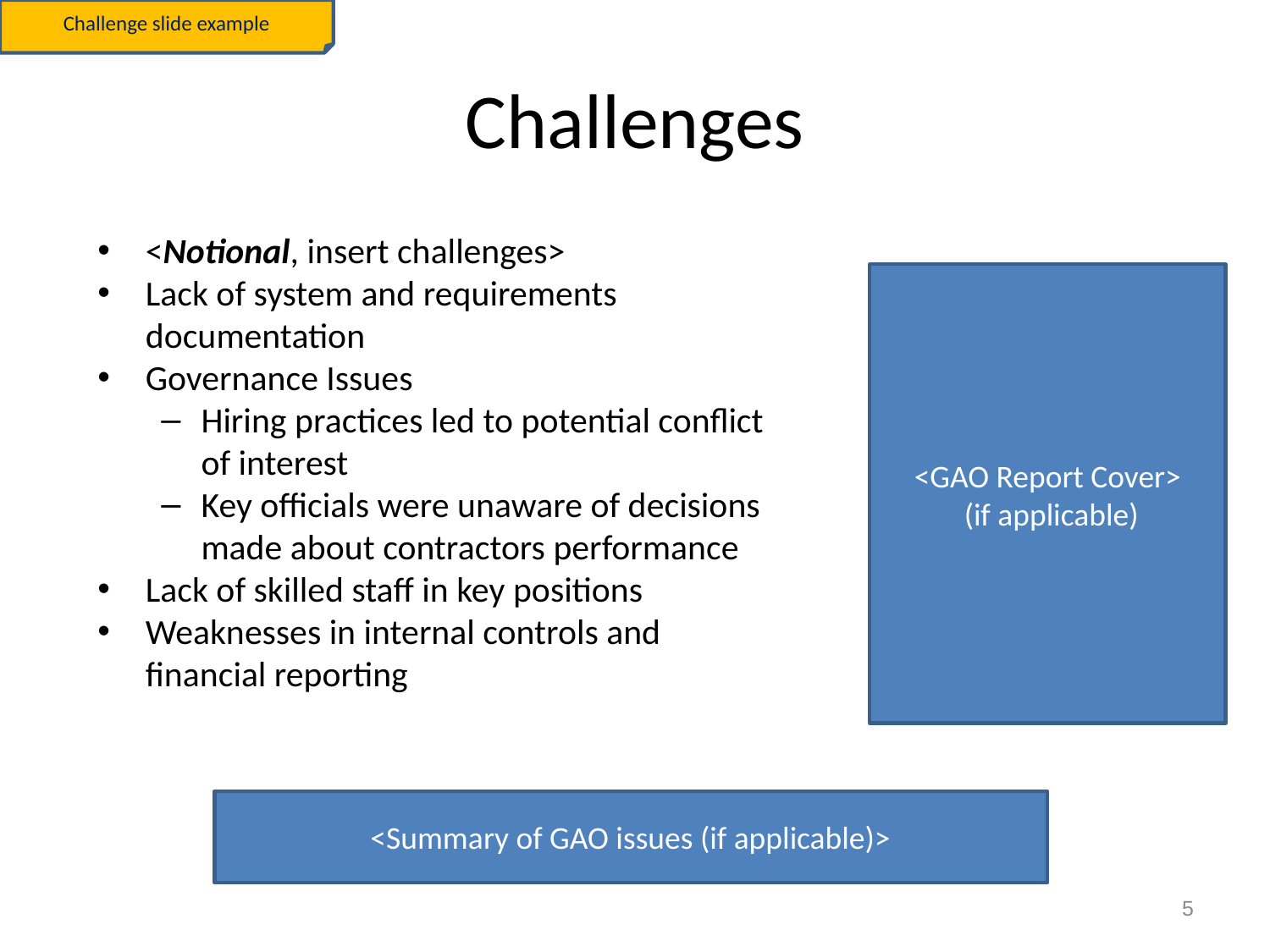

Challenge slide example
# Challenges
<Notional, insert challenges>
Lack of system and requirements documentation
Governance Issues
Hiring practices led to potential conflict of interest
Key officials were unaware of decisions made about contractors performance
Lack of skilled staff in key positions
Weaknesses in internal controls and financial reporting
<GAO Report Cover>
 (if applicable)
<Summary of GAO issues (if applicable)>
5